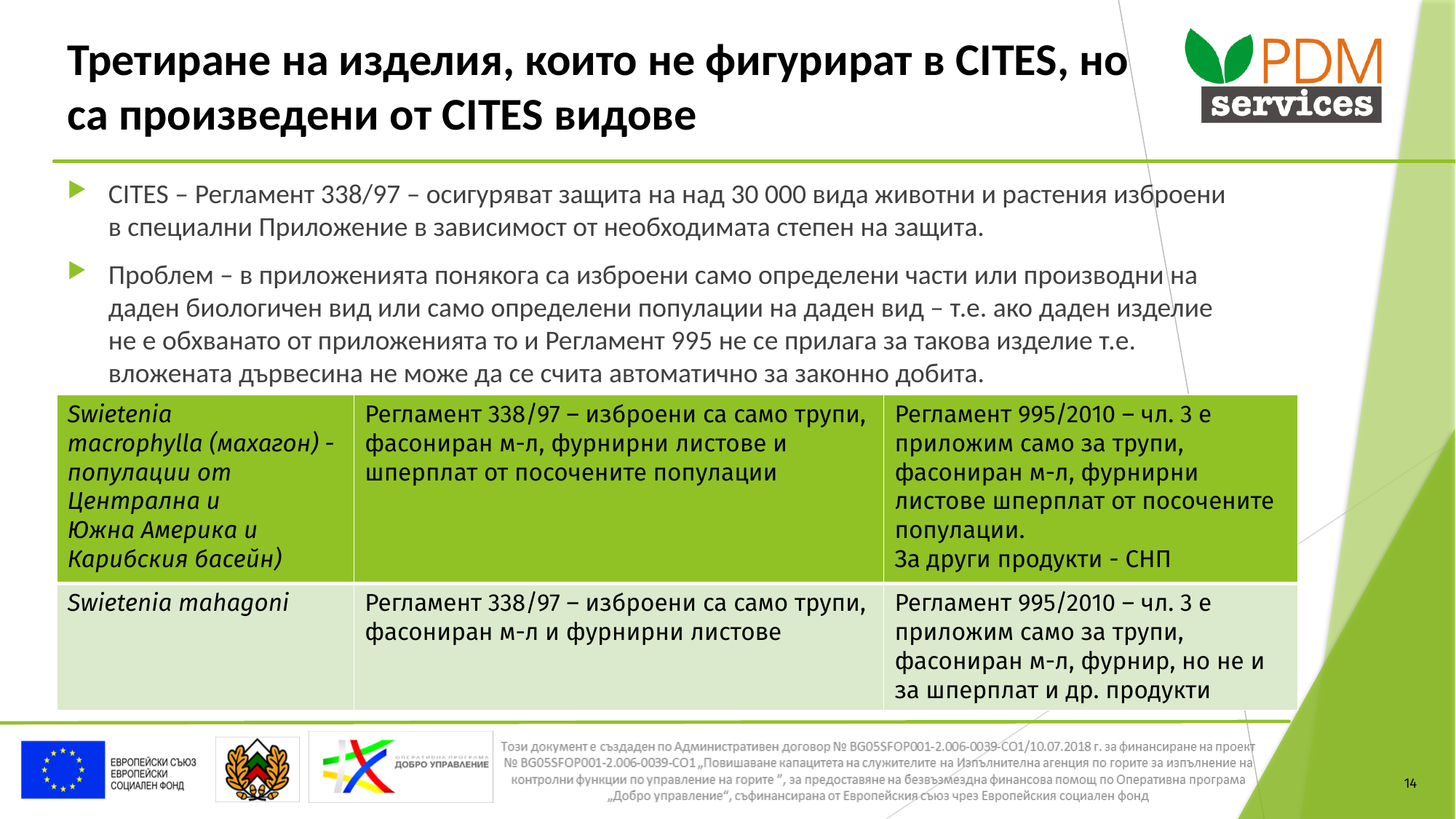

# Третиране на изделия, които не фигурират в CITES, но са произведени от CITES видове
CITES – Регламент 338/97 – осигуряват защита на над 30 000 вида животни и растения изброени в специални Приложение в зависимост от необходимата степен на защита.
Проблем – в приложенията понякога са изброени само определени части или производни на даден биологичен вид или само определени популации на даден вид – т.е. ако даден изделие не е обхванато от приложенията то и Регламент 995 не се прилага за такова изделие т.е. вложената дървесина не може да се счита автоматично за законно добита.
| Swietenia macrophylla (махагон) - популации от Централна и Южна Америка и Карибския басейн) | Регламент 338/97 – изброени са само трупи, фасониран м-л, фурнирни листове и шперплат от посочените популации | Регламент 995/2010 – чл. 3 е приложим само за трупи, фасониран м-л, фурнирни листове шперплат от посочените популации. За други продукти - СНП |
| --- | --- | --- |
| Swietenia mahagoni | Регламент 338/97 – изброени са само трупи, фасониран м-л и фурнирни листове | Регламент 995/2010 – чл. 3 е приложим само за трупи, фасониран м-л, фурнир, но не и за шперплат и др. продукти |
14